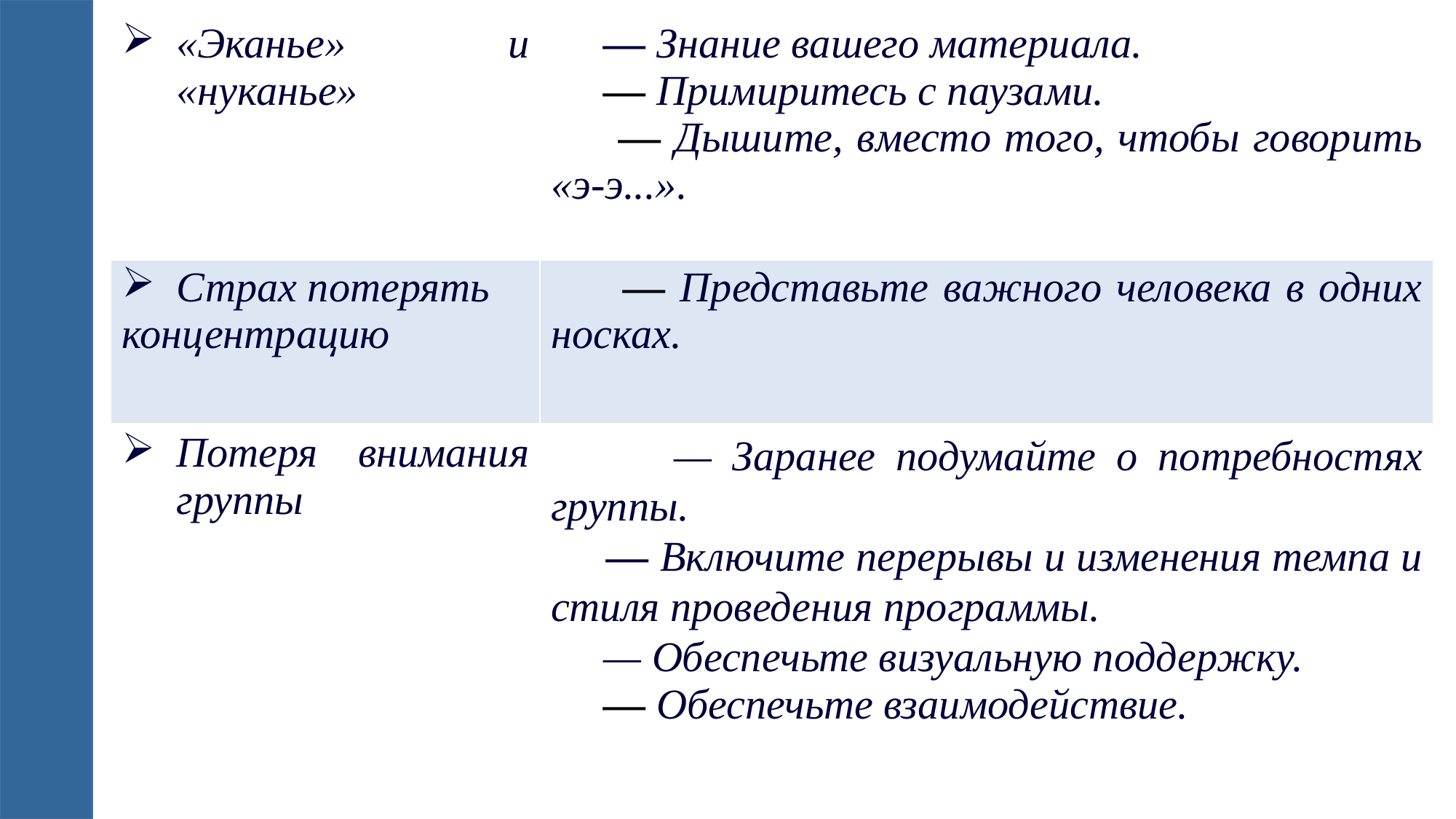

| «Эканье» и «нуканье» | — Знание вашего материала. — Примиритесь с паузами. — Дышите, вместо того, чтобы говорить «э-э...». |
| --- | --- |
| Страх потерять концентрацию | — Представьте важного человека в одних носках. |
| Потеря внимания группы | — Заранее подумайте о потребностях группы. — Включите перерывы и изменения темпа и стиля проведения программы. — Обеспечьте визуальную поддержку. — Обеспечьте взаимодействие. |